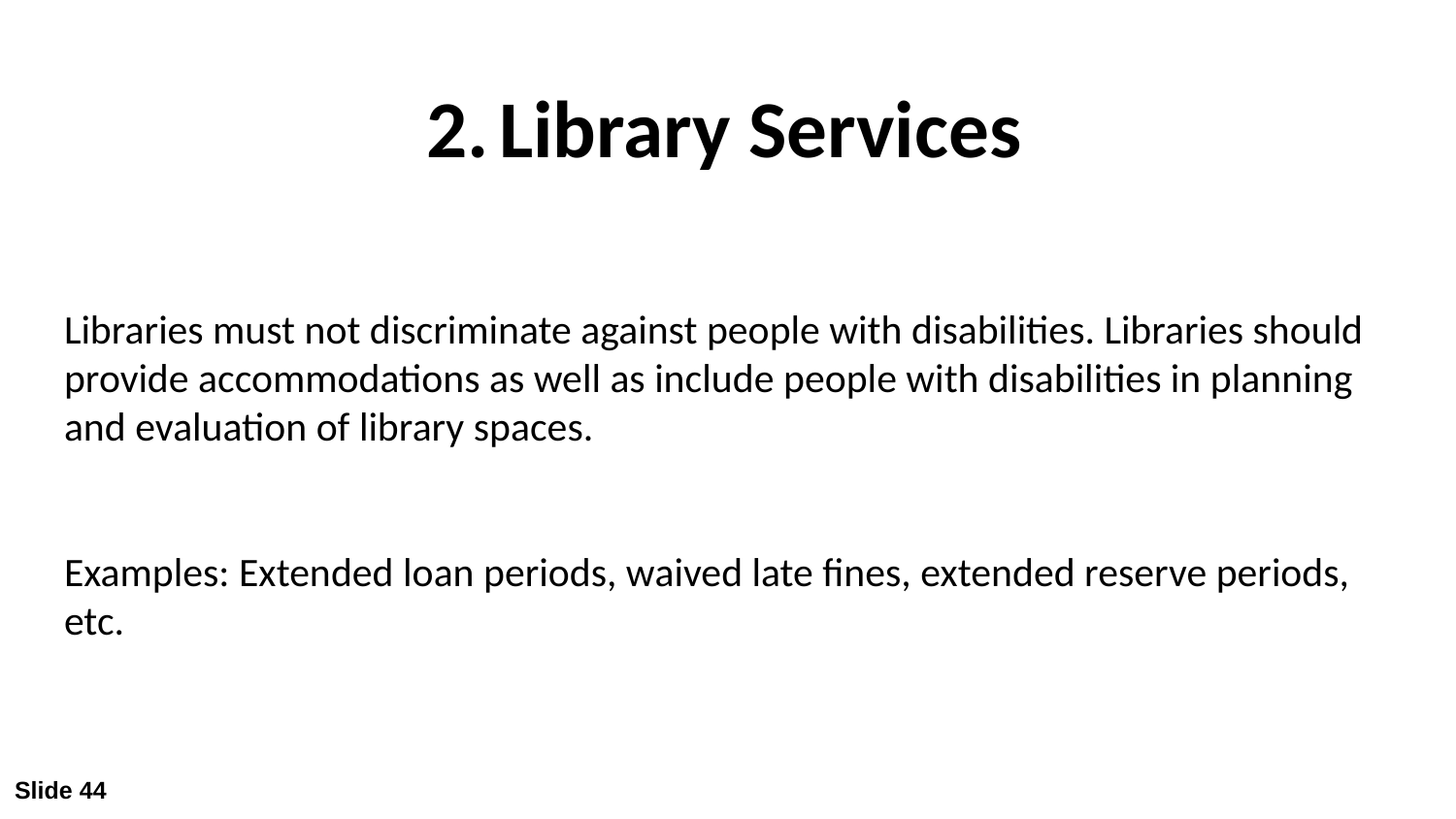

Library Services
# Libraries must not discriminate against people with disabilities. Libraries should provide accommodations as well as include people with disabilities in planning and evaluation of library spaces.

Examples: Extended loan periods, waived late fines, extended reserve periods, etc.
Slide 44